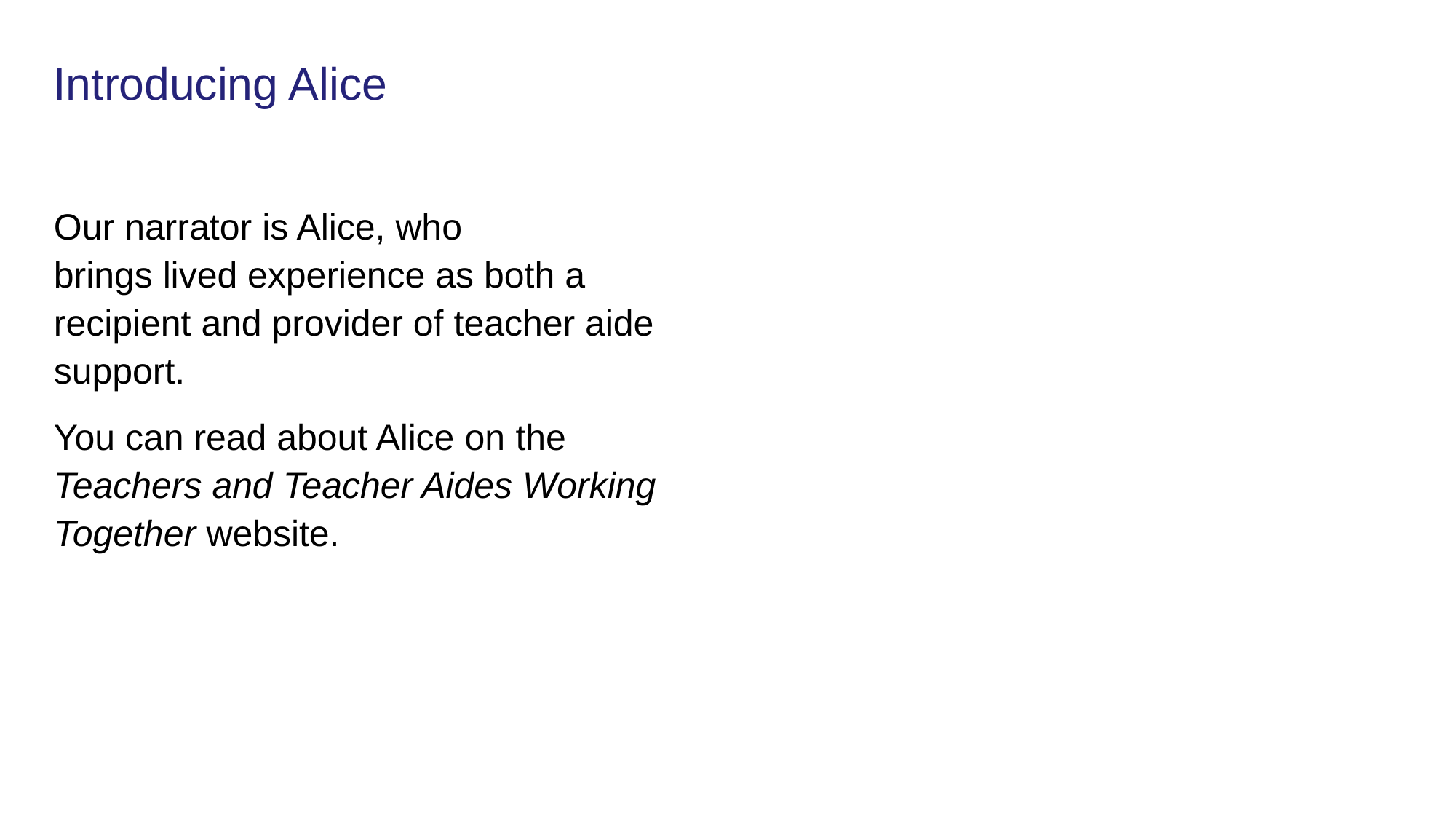

# Introducing Alice
Our narrator is Alice, who
brings lived experience as both a recipient and provider of teacher aide support.
You can read about Alice on the Teachers and Teacher Aides Working Together website.